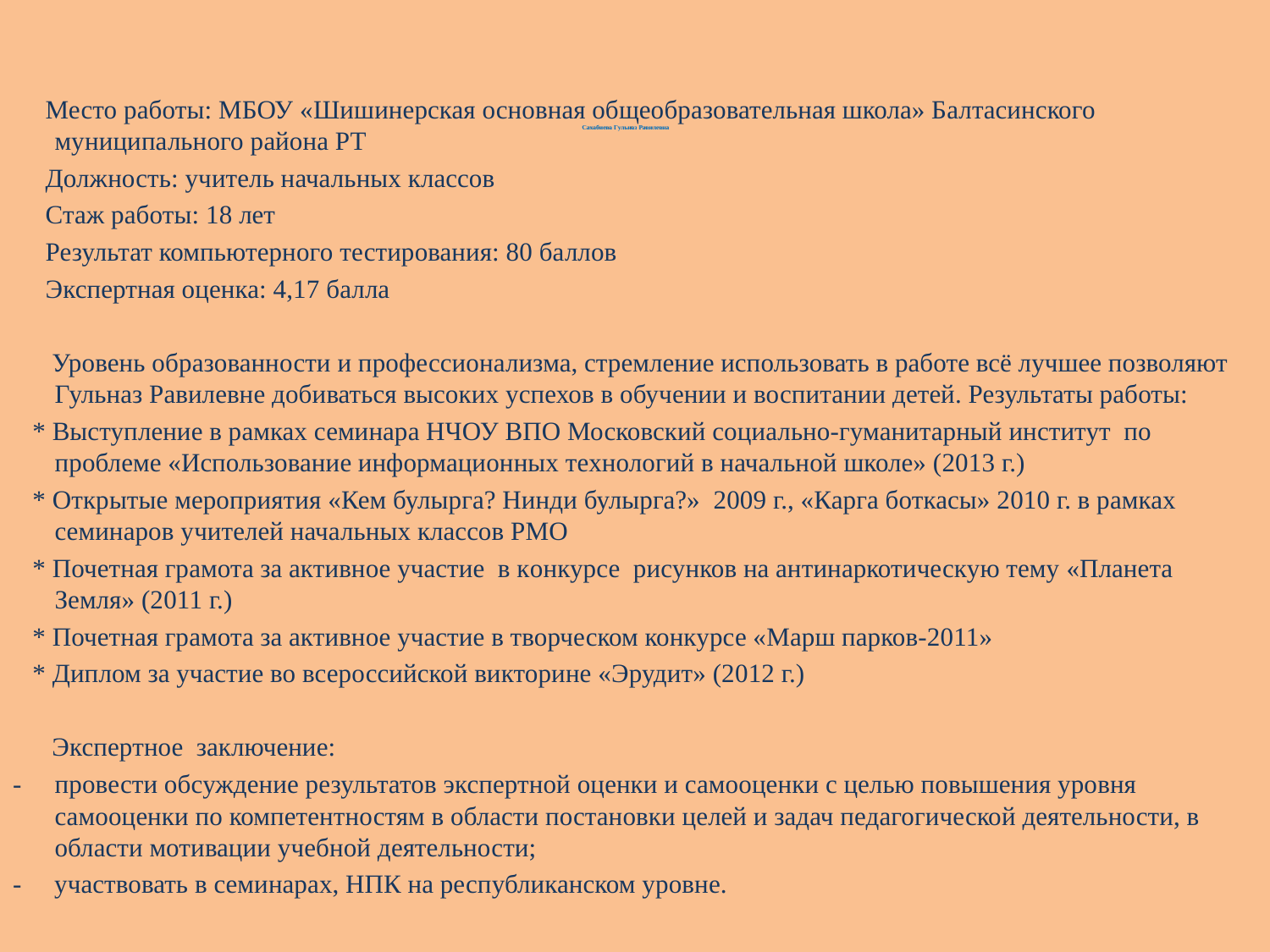

Место работы: МБОУ «Шишинерская основная общеобразовательная школа» Балтасинского муниципального района РТ
     Должность: учитель начальных классов
     Стаж работы: 18 лет
     Результат компьютерного тестирования: 80 баллов
     Экспертная оценка: 4,17 балла

      Уровень образованности и профессионализма, стремление использовать в работе всё лучшее позволяют Гульназ Равилевне добиваться высоких успехов в обучении и воспитании детей. Результаты работы:
   * Выступление в рамках семинара НЧОУ ВПО Московский социально-гуманитарный институт  по проблеме «Использование информационных технологий в начальной школе» (2013 г.)
   * Открытые мероприятия «Кем булырга? Нинди булырга?»  2009 г., «Карга боткасы» 2010 г. в рамках семинаров учителей начальных классов РМО
   * Почетная грамота за активное участие  в конкурсе  рисунков на антинаркотическую тему «Планета Земля» (2011 г.)
   * Почетная грамота за активное участие в творческом конкурсе «Марш парков-2011»
   * Диплом за участие во всероссийской викторине «Эрудит» (2012 г.)

      Экспертное  заключение:
-	провести обсуждение результатов экспертной оценки и самооценки с целью повышения уровня самооценки по компетентностям в области постановки целей и задач педагогической деятельности, в области мотивации учебной деятельности;
-     участвовать в семинарах, НПК на республиканском уровне.

# Сахабиева Гульназ Равилевна